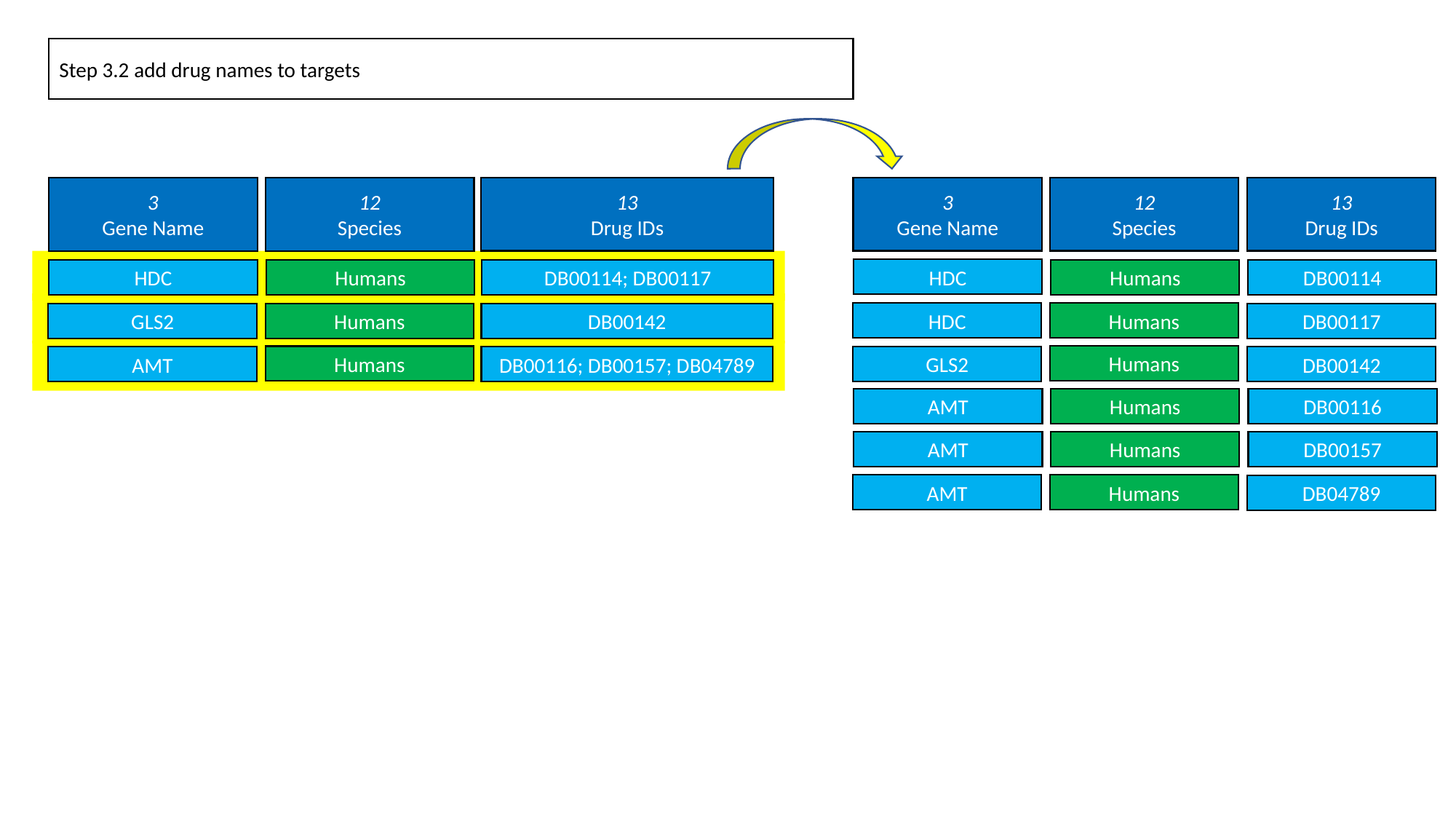

Step 3.2 add drug names to targets

13
Drug IDs
3
Gene Name
12
Species
13
Drug IDs
3
Gene Name
12
Species
13
Drug IDs

HDC
HDC
DB00114; DB00117
DB00114
Humans
Humans

HDC
Humans
GLS2
Humans
DB00142
DB00117

Humans
Humans
GLS2
AMT
DB00116; DB00157; DB04789
DB00142
AMT
Humans
DB00116
AMT
Humans
DB00157
AMT
Humans
DB04789